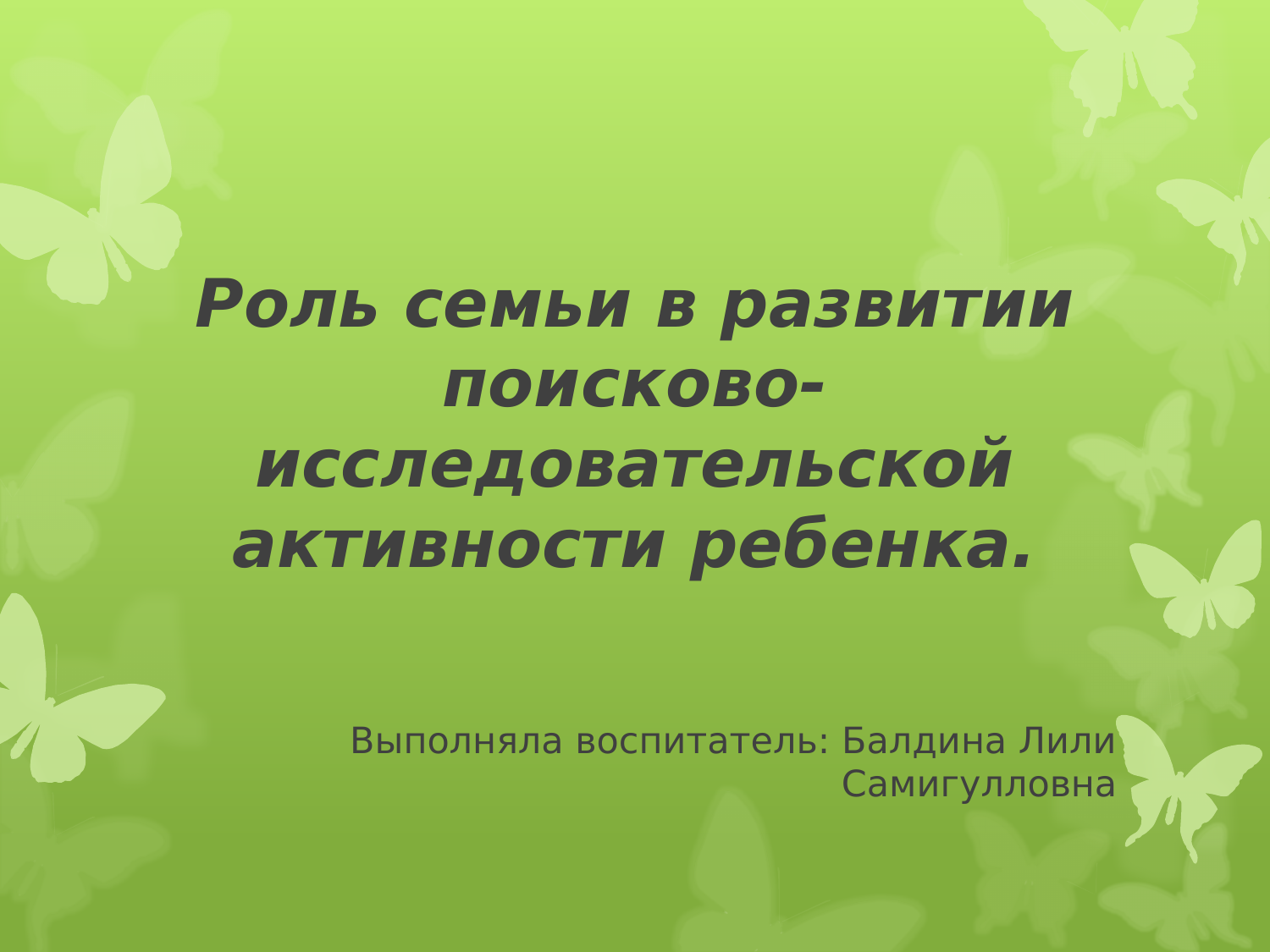

#
Роль семьи в развитии поисково-исследовательской активности ребенка.

Выполняла воспитатель: Балдина Лили Самигулловна